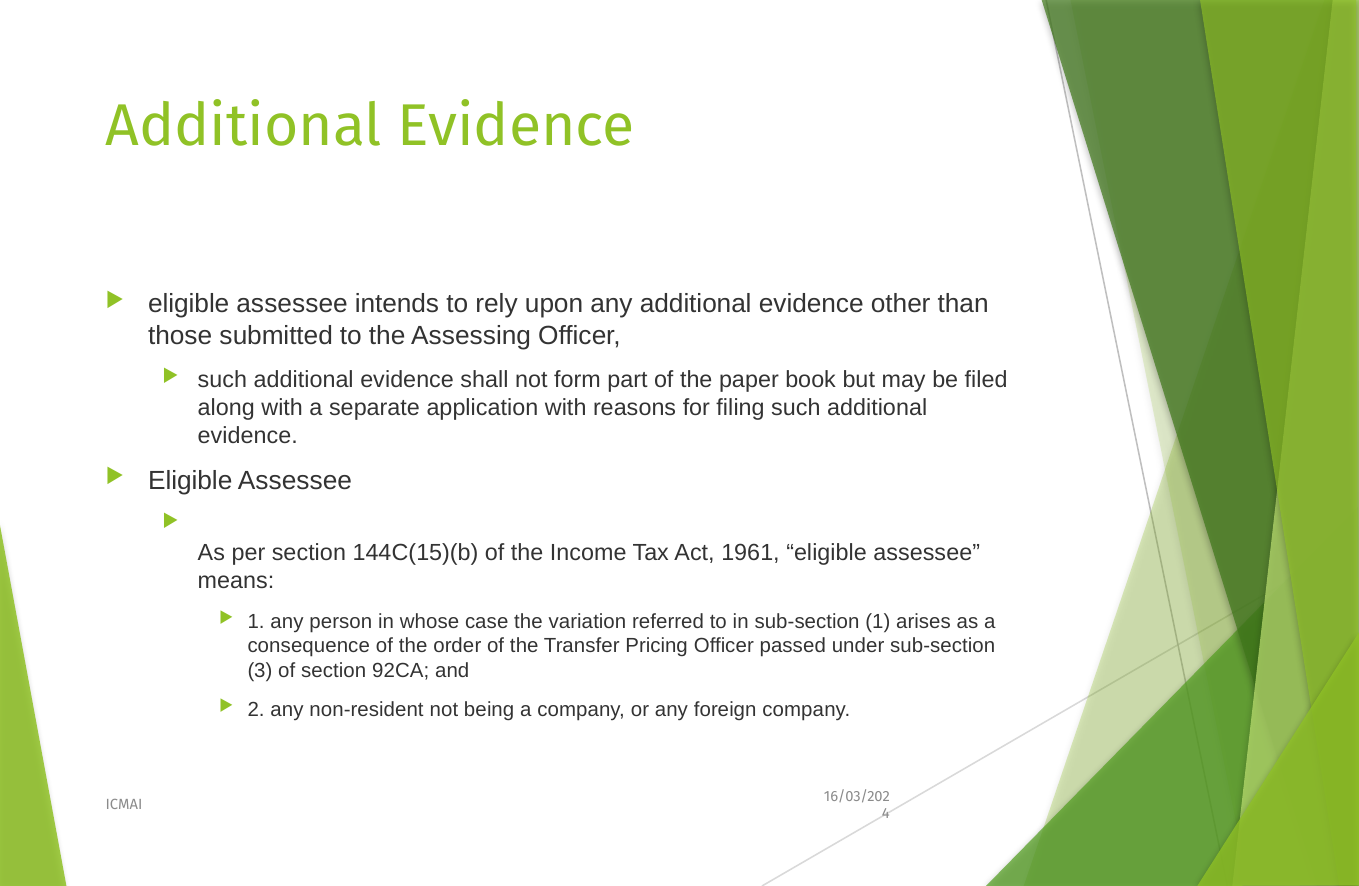

# Additional Evidence
eligible assessee intends to rely upon any additional evidence other than those submitted to the Assessing Officer,
such additional evidence shall not form part of the paper book but may be filed along with a separate application with reasons for filing such additional evidence.
Eligible Assessee
As per section 144C(15)(b) of the Income Tax Act, 1961, “eligible assessee” means:
1. any person in whose case the variation referred to in sub-section (1) arises as a consequence of the order of the Transfer Pricing Officer passed under sub-section (3) of section 92CA; and
2. any non-resident not being a company, or any foreign company.
ICMAI
16/03/2024